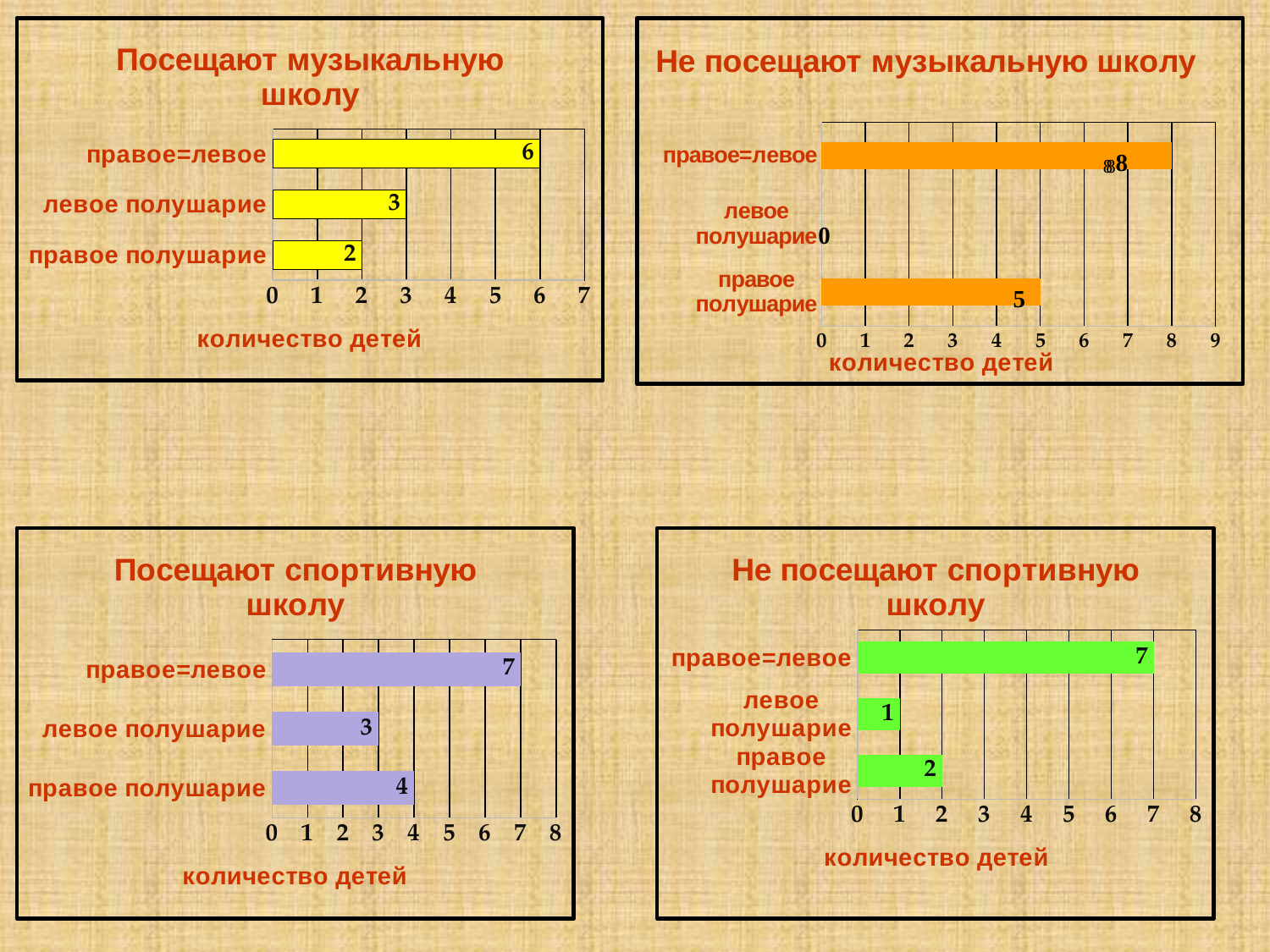

### Chart: Посещают музыкальную школу

| Category | Столбец1 |
|---|---|
| правое полушарие | 2.0 |
| левое полушарие | 3.0 |
| правое=левое | 6.0 |

### Chart

| Category | музыкальная школа |
|---|---|
| правое полушарие | 5.0 |
| левое полушарие | 0.0 |
| правое=левое | 8.0 |

### Chart: Посещают спортивную школу

| Category | музыкальная школа |
|---|---|
| правое полушарие | 4.0 |
| левое полушарие | 3.0 |
| правое=левое | 7.0 |

### Chart: Не посещают спортивную школу

| Category | музыкальная школа |
|---|---|
| правое полушарие | 2.0 |
| левое полушарие | 1.0 |
| правое=левое | 7.0 |